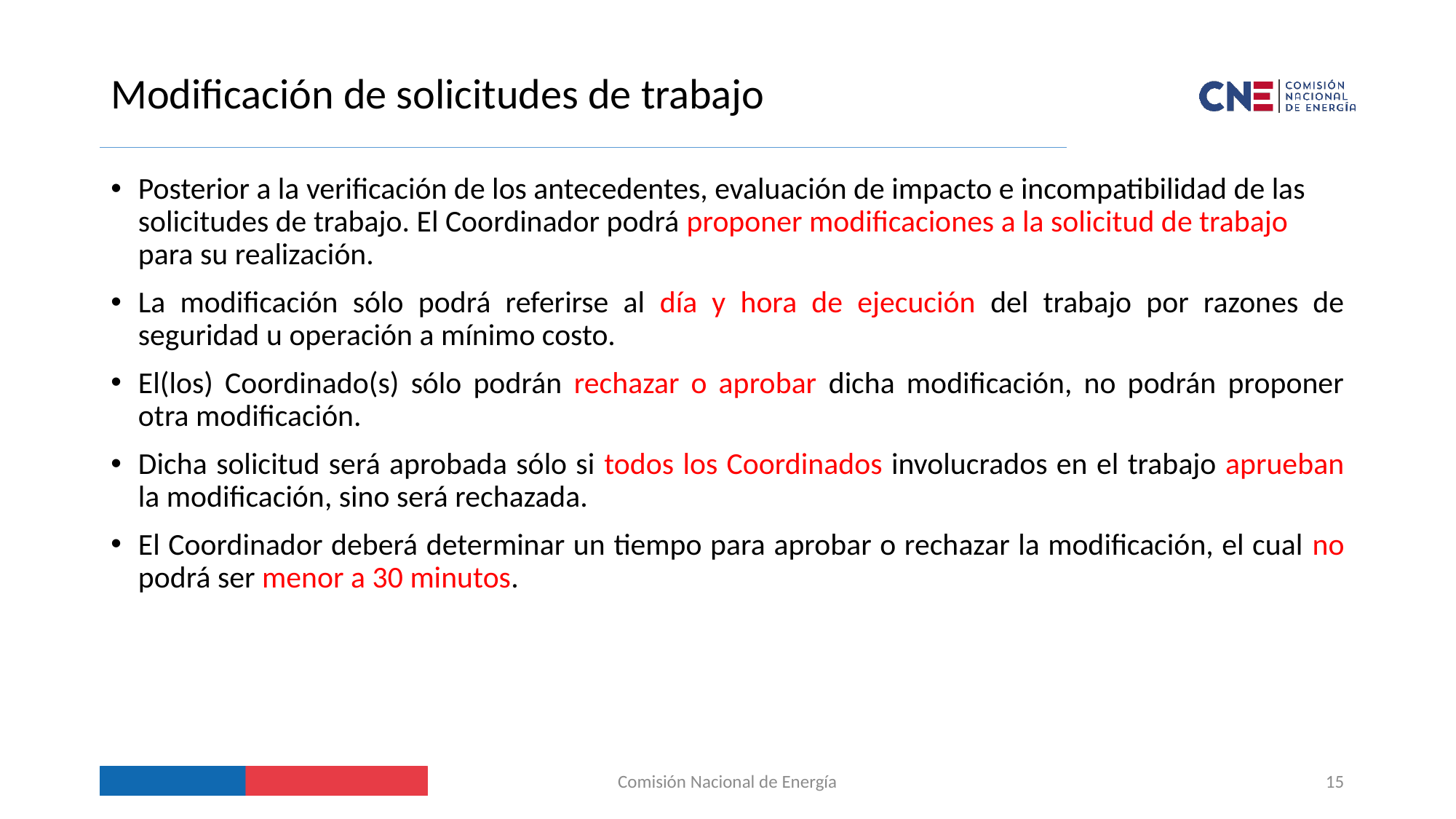

# Modificación de solicitudes de trabajo
Posterior a la verificación de los antecedentes, evaluación de impacto e incompatibilidad de las solicitudes de trabajo. El Coordinador podrá proponer modificaciones a la solicitud de trabajo para su realización.
La modificación sólo podrá referirse al día y hora de ejecución del trabajo por razones de seguridad u operación a mínimo costo.
El(los) Coordinado(s) sólo podrán rechazar o aprobar dicha modificación, no podrán proponer otra modificación.
Dicha solicitud será aprobada sólo si todos los Coordinados involucrados en el trabajo aprueban la modificación, sino será rechazada.
El Coordinador deberá determinar un tiempo para aprobar o rechazar la modificación, el cual no podrá ser menor a 30 minutos.

Comisión Nacional de Energía
15